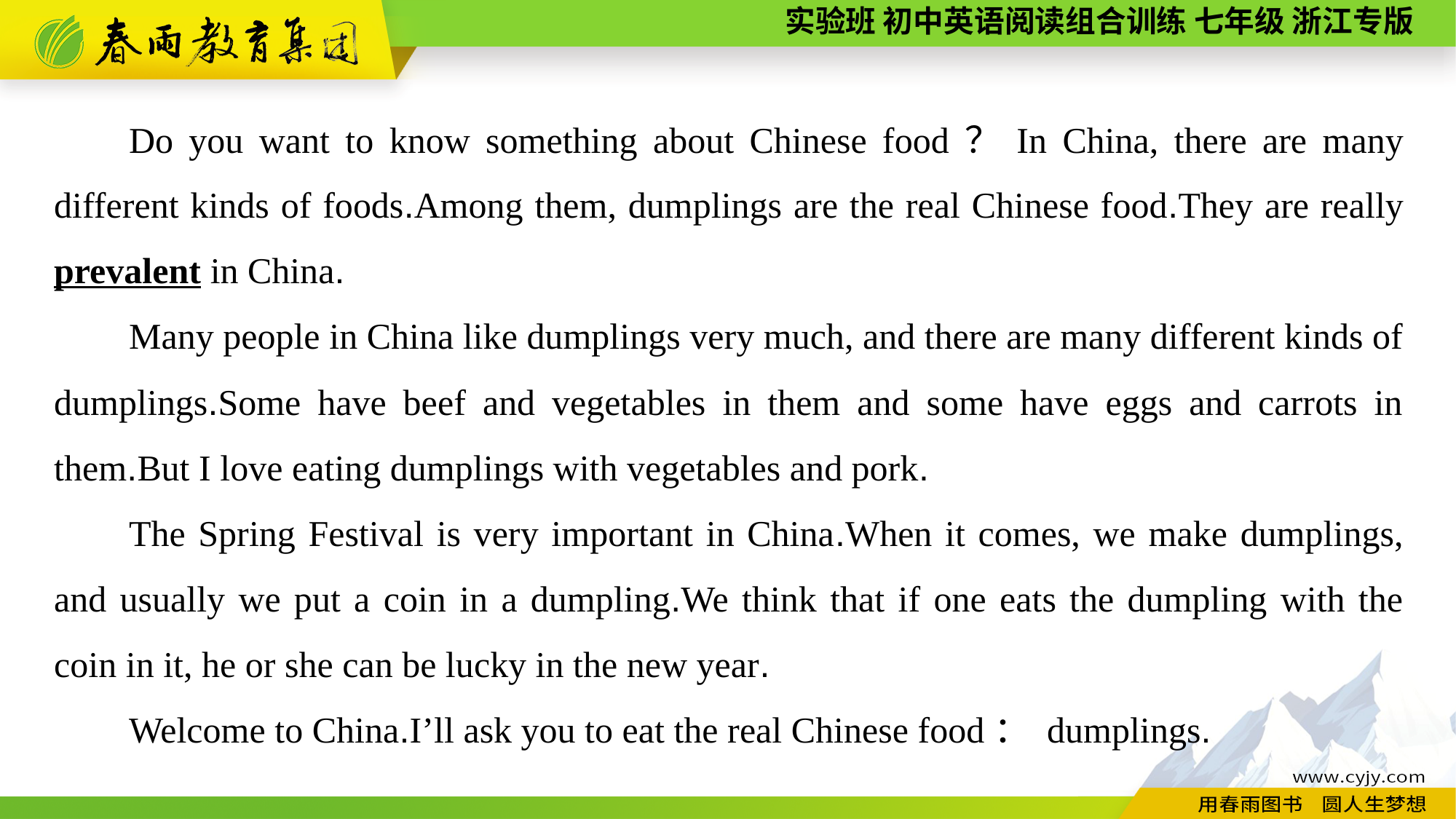

Do you want to know something about Chinese food？In China, there are many different kinds of foods.Among them, dumplings are the real Chinese food.They are really prevalent in China.
Many people in China like dumplings very much, and there are many different kinds of dumplings.Some have beef and vegetables in them and some have eggs and carrots in them.But I love eating dumplings with vegetables and pork.
The Spring Festival is very important in China.When it comes, we make dumplings, and usually we put a coin in a dumpling.We think that if one eats the dumpling with the coin in it, he or she can be lucky in the new year.
Welcome to China.I’ll ask you to eat the real Chinese food： dumplings.